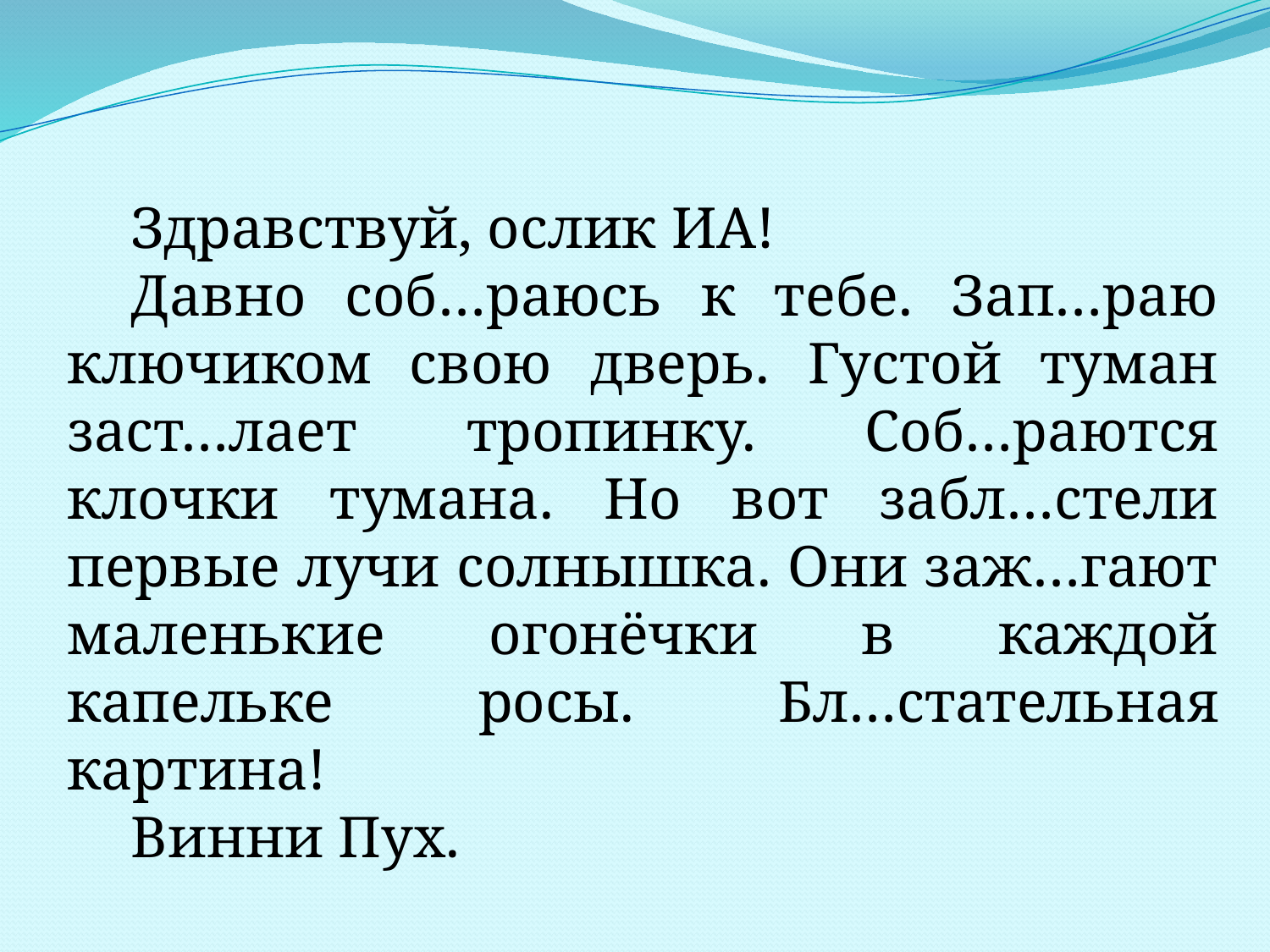

Здравствуй, ослик ИА!
Давно соб…раюсь к тебе. Зап…раю ключиком свою дверь. Густой туман заст…лает тропинку. Соб…раются клочки тумана. Но вот забл…стели первые лучи солнышка. Они заж…гают маленькие огонёчки в каждой капельке росы. Бл…стательная картина!
Винни Пух.